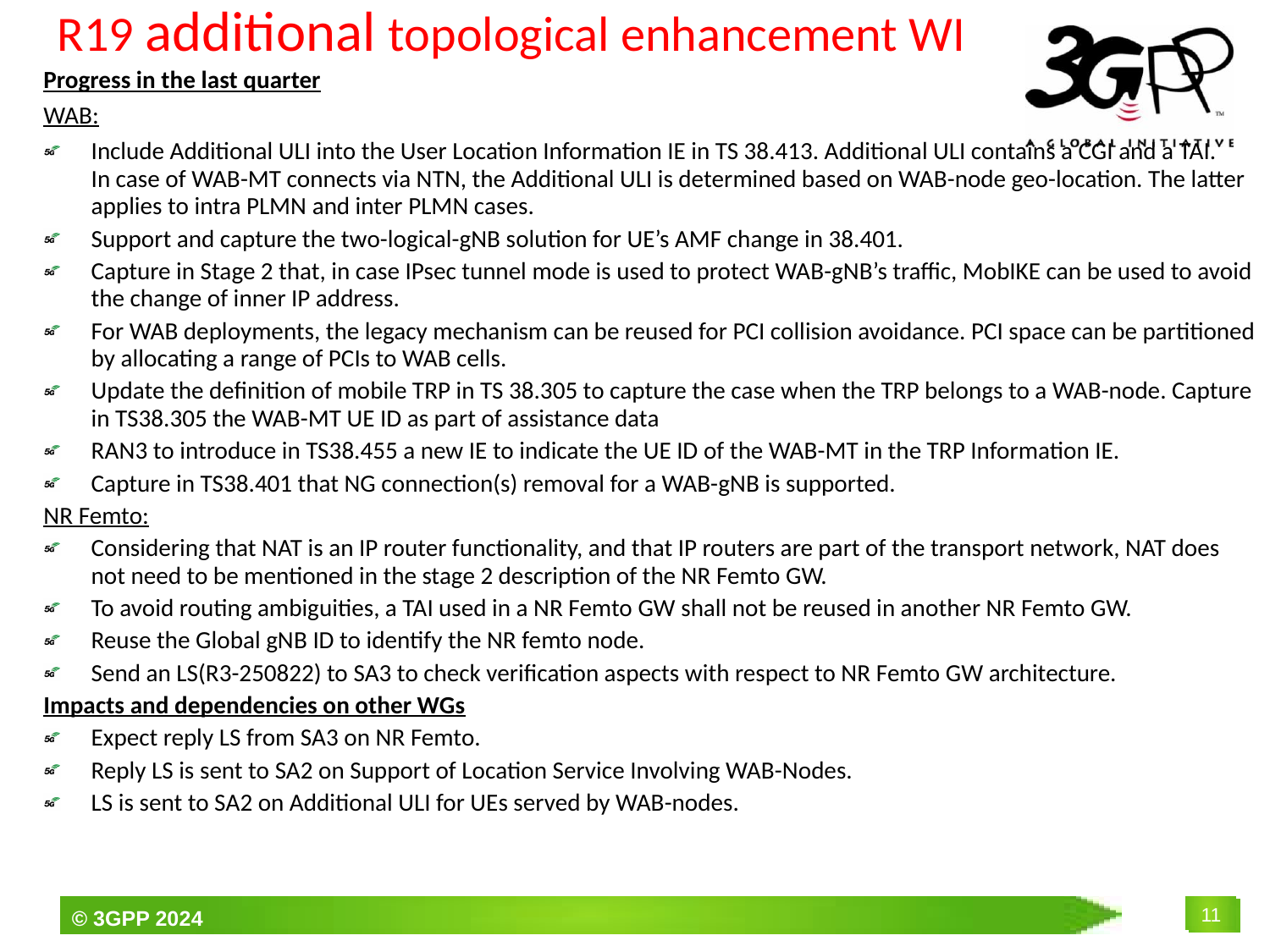

# R19 additional topological enhancement WI
Progress in the last quarter
WAB:
Include Additional ULI into the User Location Information IE in TS 38.413. Additional ULI contains a CGI and a TAI.
In case of WAB-MT connects via NTN, the Additional ULI is determined based on WAB-node geo-location. The latter applies to intra PLMN and inter PLMN cases.
Support and capture the two-logical-gNB solution for UE’s AMF change in 38.401.
Capture in Stage 2 that, in case IPsec tunnel mode is used to protect WAB-gNB’s traffic, MobIKE can be used to avoid the change of inner IP address.
For WAB deployments, the legacy mechanism can be reused for PCI collision avoidance. PCI space can be partitioned by allocating a range of PCIs to WAB cells.
Update the definition of mobile TRP in TS 38.305 to capture the case when the TRP belongs to a WAB-node. Capture in TS38.305 the WAB-MT UE ID as part of assistance data
RAN3 to introduce in TS38.455 a new IE to indicate the UE ID of the WAB-MT in the TRP Information IE.
Capture in TS38.401 that NG connection(s) removal for a WAB-gNB is supported.
NR Femto:
Considering that NAT is an IP router functionality, and that IP routers are part of the transport network, NAT does not need to be mentioned in the stage 2 description of the NR Femto GW.
To avoid routing ambiguities, a TAI used in a NR Femto GW shall not be reused in another NR Femto GW.
Reuse the Global gNB ID to identify the NR femto node.
Send an LS(R3-250822) to SA3 to check verification aspects with respect to NR Femto GW architecture.
Impacts and dependencies on other WGs
Expect reply LS from SA3 on NR Femto.
Reply LS is sent to SA2 on Support of Location Service Involving WAB-Nodes.
LS is sent to SA2 on Additional ULI for UEs served by WAB-nodes.

11